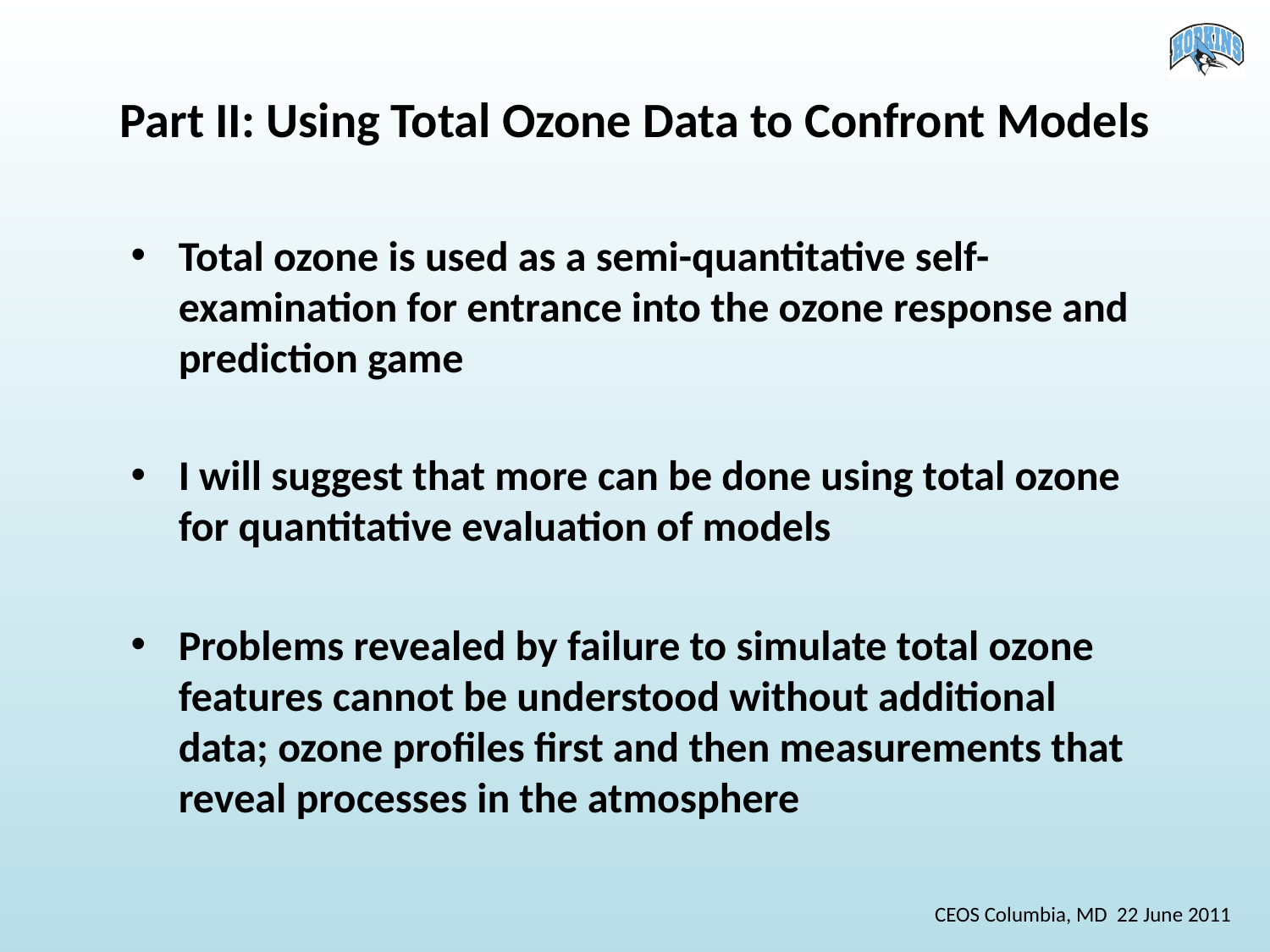

# Part II: Using Total Ozone Data to Confront Models
Total ozone is used as a semi-quantitative self-examination for entrance into the ozone response and prediction game

I will suggest that more can be done using total ozone for quantitative evaluation of models

Problems revealed by failure to simulate total ozone features cannot be understood without additional data; ozone profiles first and then measurements that reveal processes in the atmosphere